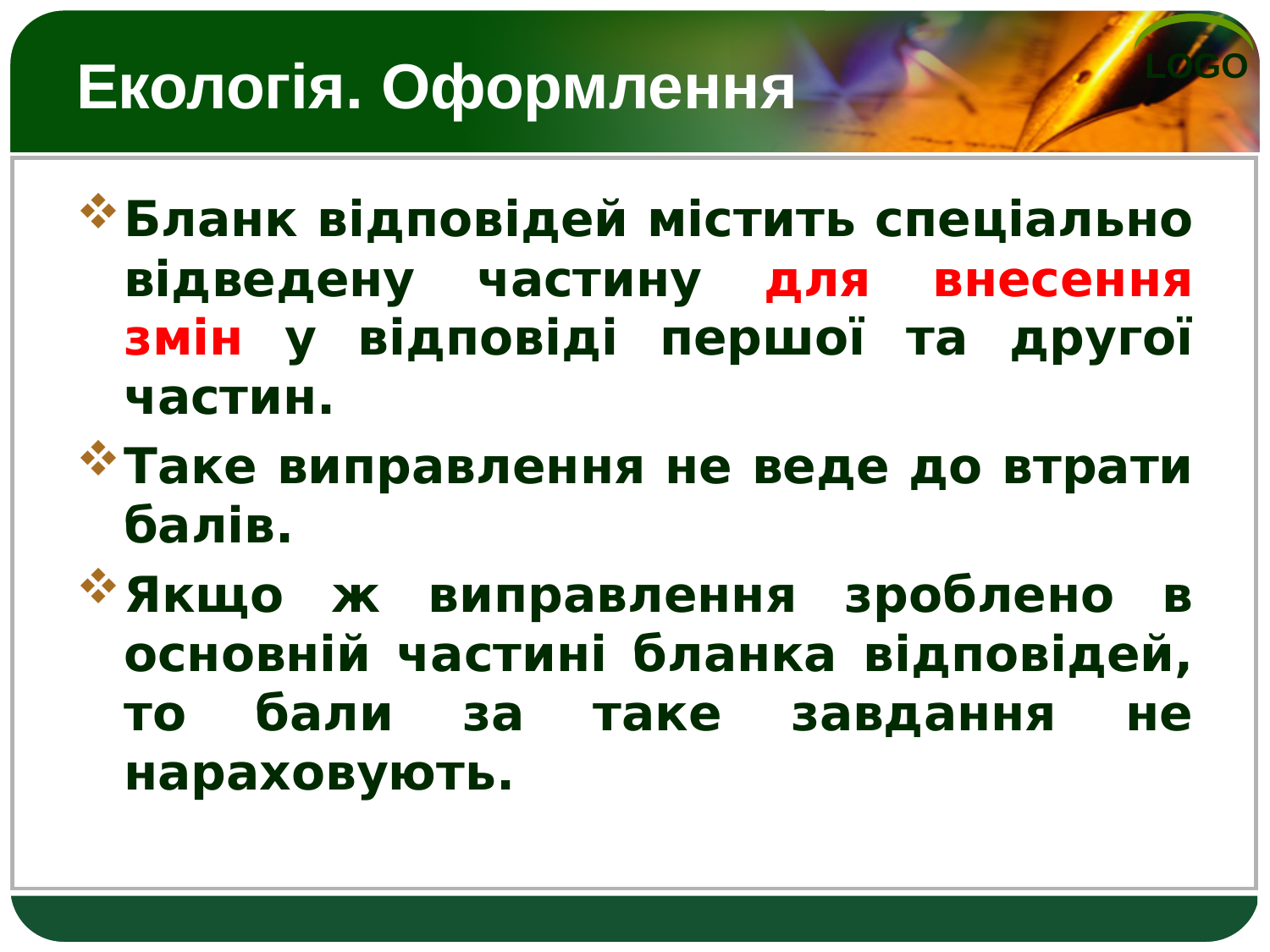

# Екологія. Оформлення
Бланк відповідей містить спеціально відведену частину для внесення змін у відповіді першої та другої частин.
Таке виправлення не веде до втрати балів.
Якщо ж виправлення зроблено в основній частині бланка відповідей, то бали за таке завдання не нараховують.